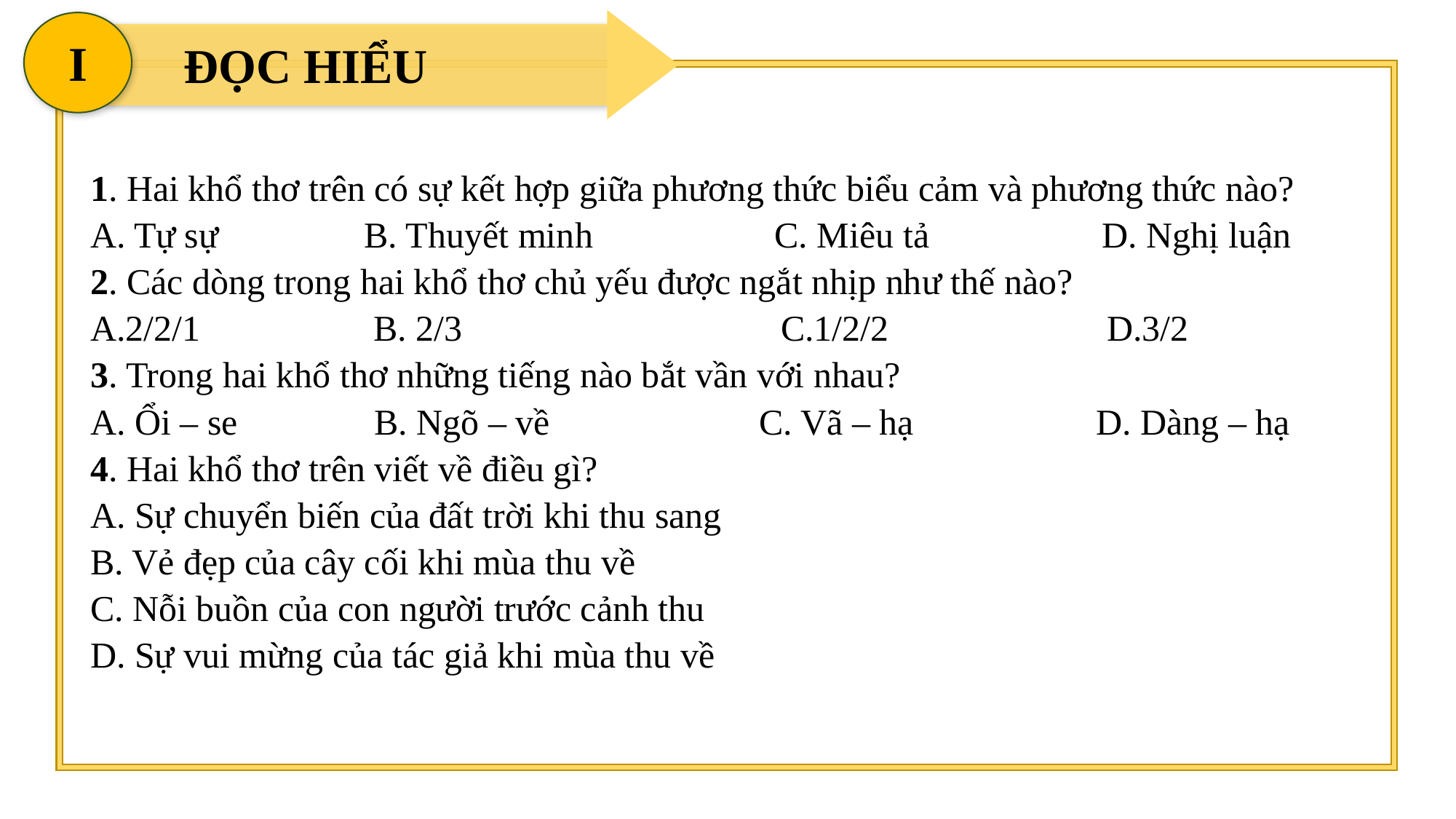

I
ĐỌC HIỂU

1. Hai khổ thơ trên có sự kết hợp giữa phương thức biểu cảm và phương thức nào?
A. Tự sự                B. Thuyết minh                    C. Miêu tả                   D. Nghị luận
2. Các dòng trong hai khổ thơ chủ yếu được ngắt nhịp như thế nào?
A.2/2/1                   B. 2/3                                   C.1/2/2                        D.3/2
3. Trong hai khổ thơ những tiếng nào bắt vần với nhau?
A. Ổi – se               B. Ngõ – về                       C. Vã – hạ                    D. Dàng – hạ
4. Hai khổ thơ trên viết về điều gì?
A. Sự chuyển biến của đất trời khi thu sang
B. Vẻ đẹp của cây cối khi mùa thu về
C. Nỗi buồn của con người trước cảnh thu
D. Sự vui mừng của tác giả khi mùa thu về